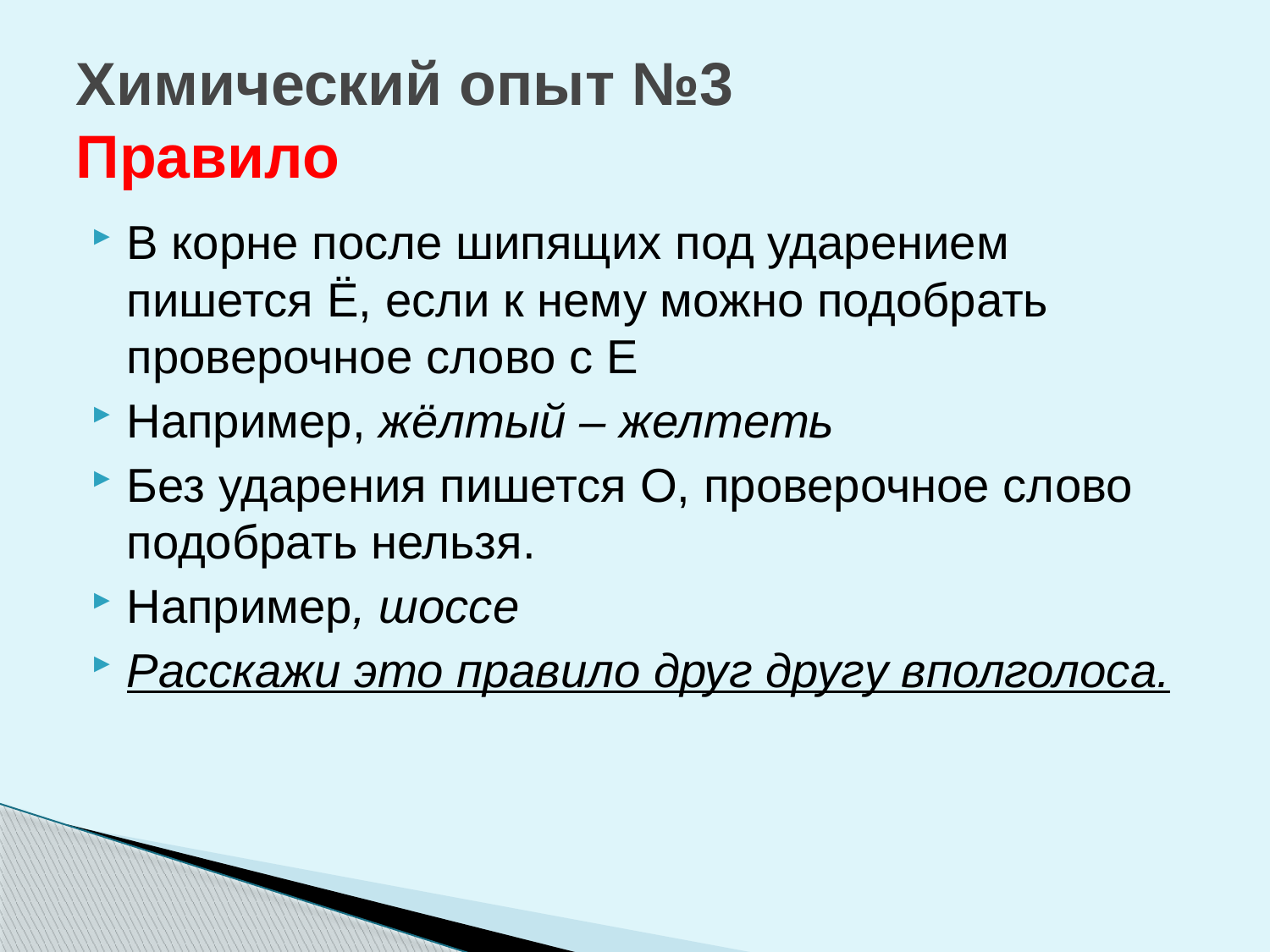

# Химический опыт №3 Правило
В корне после шипящих под ударением пишется Ё, если к нему можно подобрать проверочное слово с Е
Например, жёлтый – желтеть
Без ударения пишется О, проверочное слово подобрать нельзя.
Например, шоссе
Расскажи это правило друг другу вполголоса.